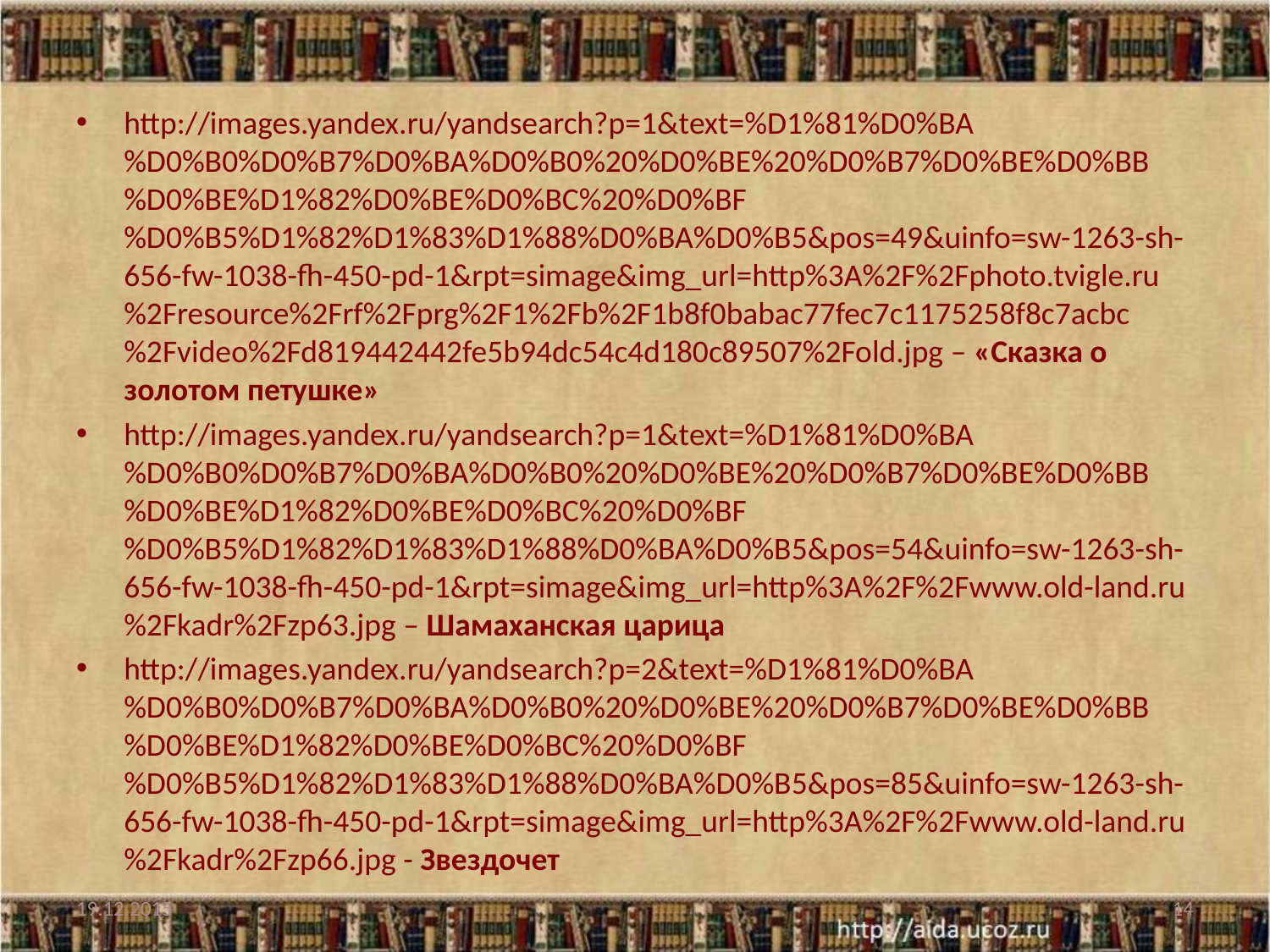

http://images.yandex.ru/yandsearch?p=1&text=%D1%81%D0%BA%D0%B0%D0%B7%D0%BA%D0%B0%20%D0%BE%20%D0%B7%D0%BE%D0%BB%D0%BE%D1%82%D0%BE%D0%BC%20%D0%BF%D0%B5%D1%82%D1%83%D1%88%D0%BA%D0%B5&pos=49&uinfo=sw-1263-sh-656-fw-1038-fh-450-pd-1&rpt=simage&img_url=http%3A%2F%2Fphoto.tvigle.ru%2Fresource%2Frf%2Fprg%2F1%2Fb%2F1b8f0babac77fec7c1175258f8c7acbc%2Fvideo%2Fd819442442fe5b94dc54c4d180c89507%2Fold.jpg – «Сказка о золотом петушке»
http://images.yandex.ru/yandsearch?p=1&text=%D1%81%D0%BA%D0%B0%D0%B7%D0%BA%D0%B0%20%D0%BE%20%D0%B7%D0%BE%D0%BB%D0%BE%D1%82%D0%BE%D0%BC%20%D0%BF%D0%B5%D1%82%D1%83%D1%88%D0%BA%D0%B5&pos=54&uinfo=sw-1263-sh-656-fw-1038-fh-450-pd-1&rpt=simage&img_url=http%3A%2F%2Fwww.old-land.ru%2Fkadr%2Fzp63.jpg – Шамаханская царица
http://images.yandex.ru/yandsearch?p=2&text=%D1%81%D0%BA%D0%B0%D0%B7%D0%BA%D0%B0%20%D0%BE%20%D0%B7%D0%BE%D0%BB%D0%BE%D1%82%D0%BE%D0%BC%20%D0%BF%D0%B5%D1%82%D1%83%D1%88%D0%BA%D0%B5&pos=85&uinfo=sw-1263-sh-656-fw-1038-fh-450-pd-1&rpt=simage&img_url=http%3A%2F%2Fwww.old-land.ru%2Fkadr%2Fzp66.jpg - Звездочет
19.12.2015
14